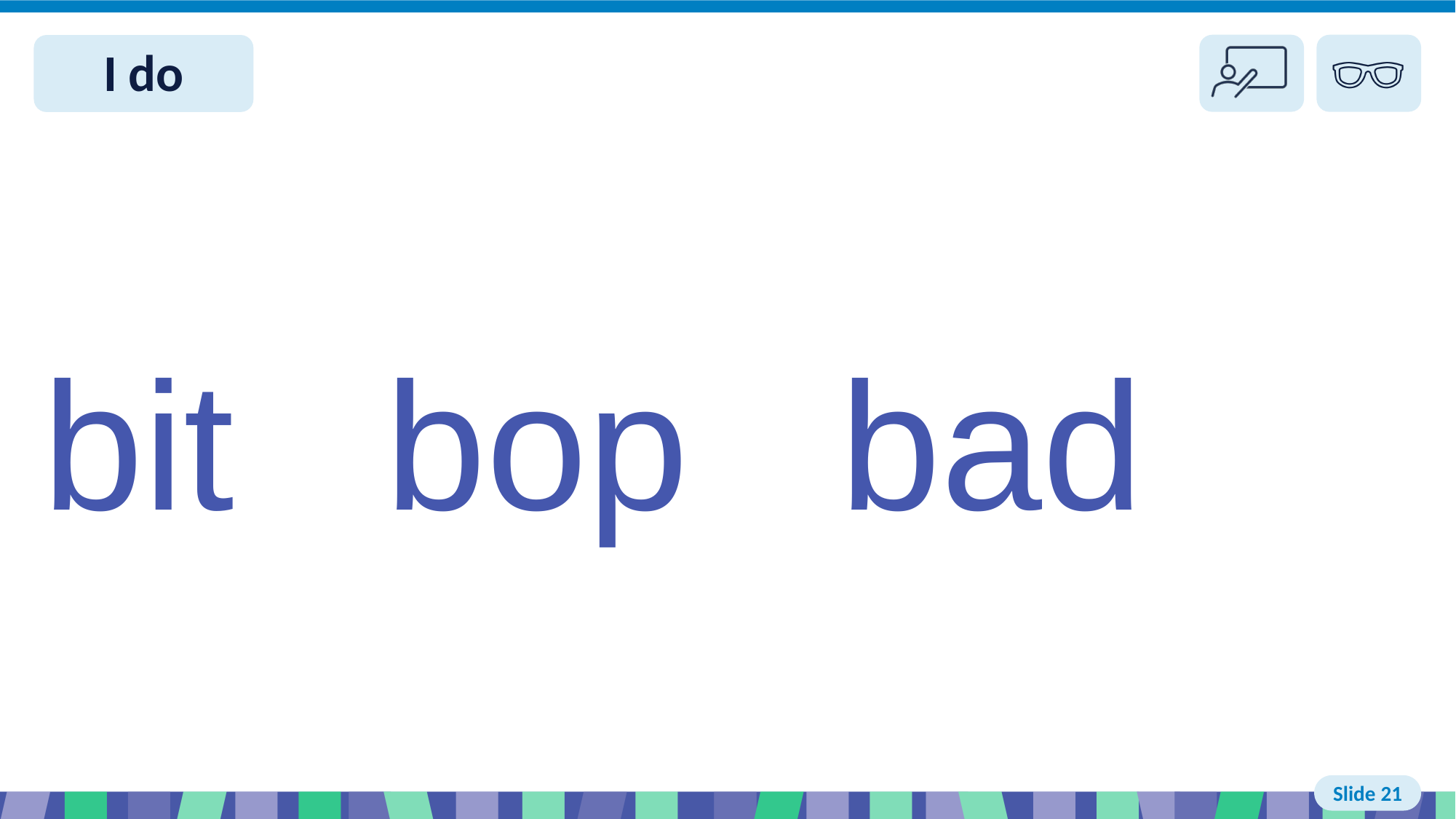

# Slide 21 I do read
bit   bop   bad